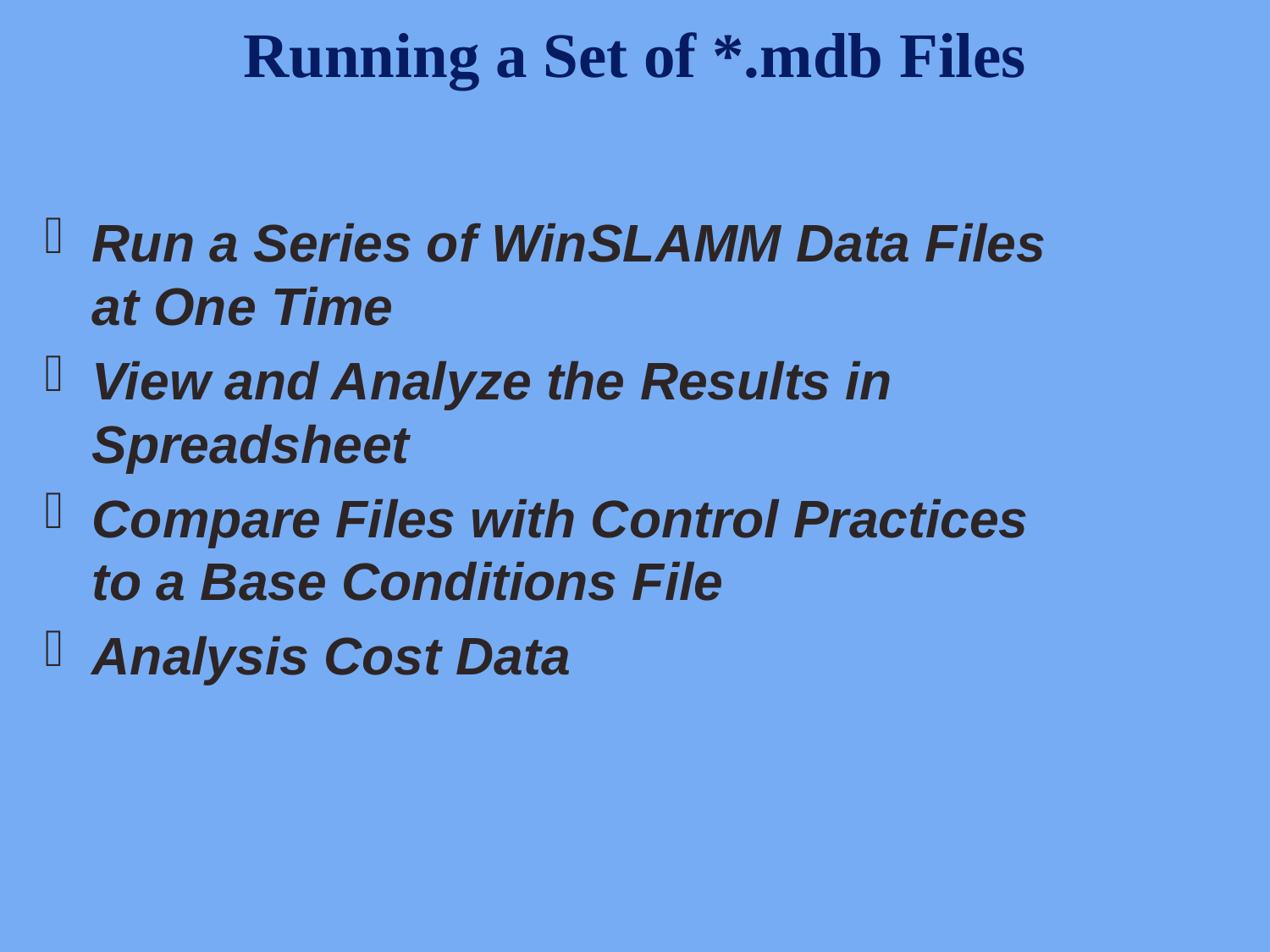

# Running a Set of *.mdb Files
Run a Series of WinSLAMM Data Files at One Time
View and Analyze the Results in Spreadsheet
Compare Files with Control Practices to a Base Conditions File
Analysis Cost Data